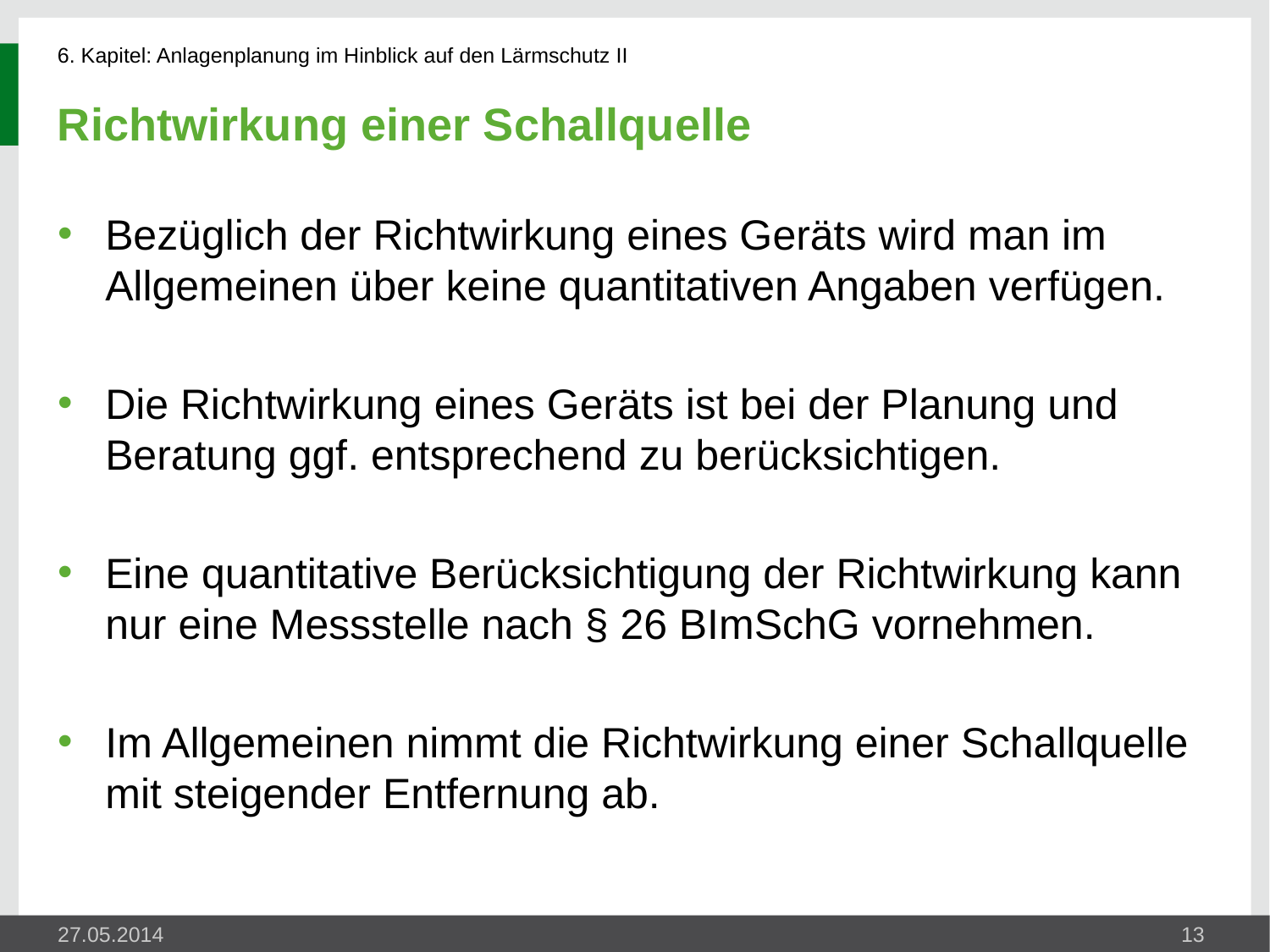

# Richtwirkung einer Schallquelle
Bezüglich der Richtwirkung eines Geräts wird man im Allgemeinen über keine quantitativen Angaben verfügen.

Die Richtwirkung eines Geräts ist bei der Planung und Beratung ggf. entsprechend zu berücksichtigen.

Eine quantitative Berücksichtigung der Richtwirkung kann nur eine Messstelle nach § 26 BImSchG vornehmen.

Im Allgemeinen nimmt die Richtwirkung einer Schallquelle mit steigender Entfernung ab.
27.05.2014
13